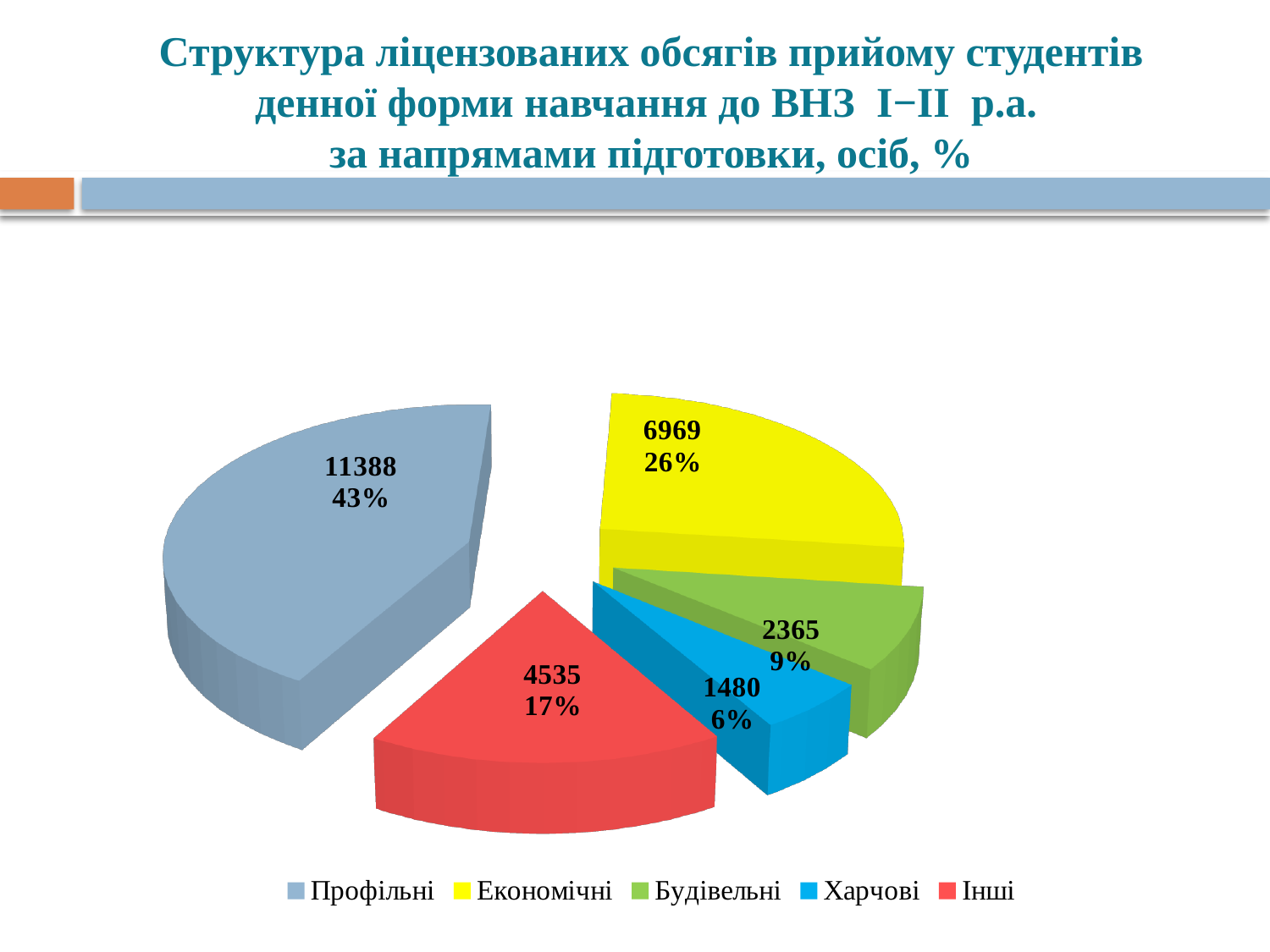

# Структура ліцензованих обсягів прийому студентів денної форми навчання до ВНЗ  I−II  р.а. за напрямами підготовки, осіб, %

[unsupported chart]